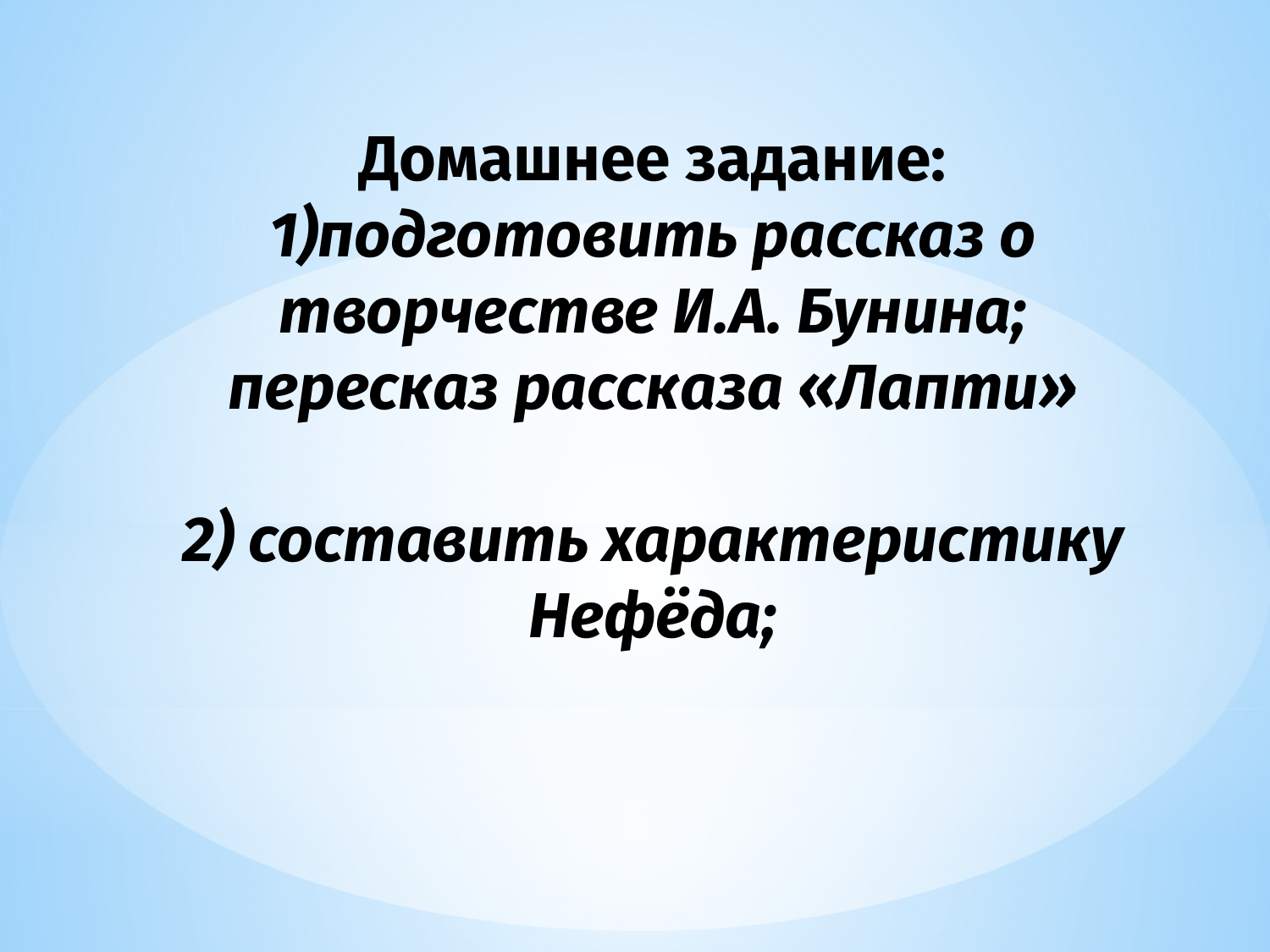

Домашнее задание:
1)подготовить рассказ о творчестве И.А. Бунина;
пересказ рассказа «Лапти»
2) составить характеристику Нефёда;